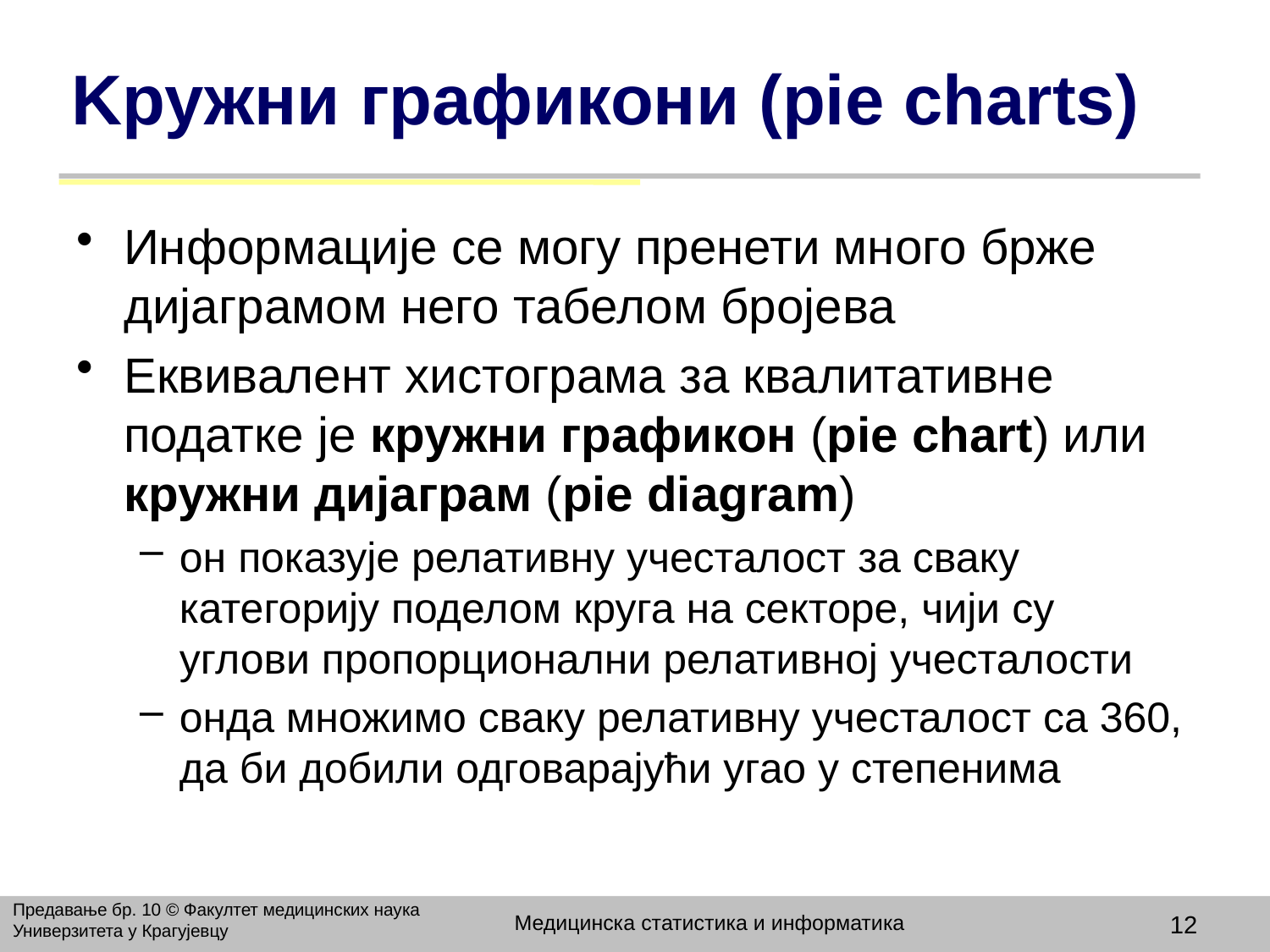

# Kружни графикони (pie charts)
Информације се могу пренети много брже дијаграмом него табелом бројева
Еквивалент хистограма за квалитативне податке је кружни графикон (pie chart) или кружни дијаграм (pie diagram)
он показује релативну учесталост за сваку категорију поделом круга на секторе, чији су углови пропорционални релативној учесталости
онда множимо сваку релативну учесталост са 360, да би добили одговарајући угао у степенима
Предавање бр. 10 © Факултет медицинских наука Универзитета у Крагујевцу
Медицинска статистика и информатика
12